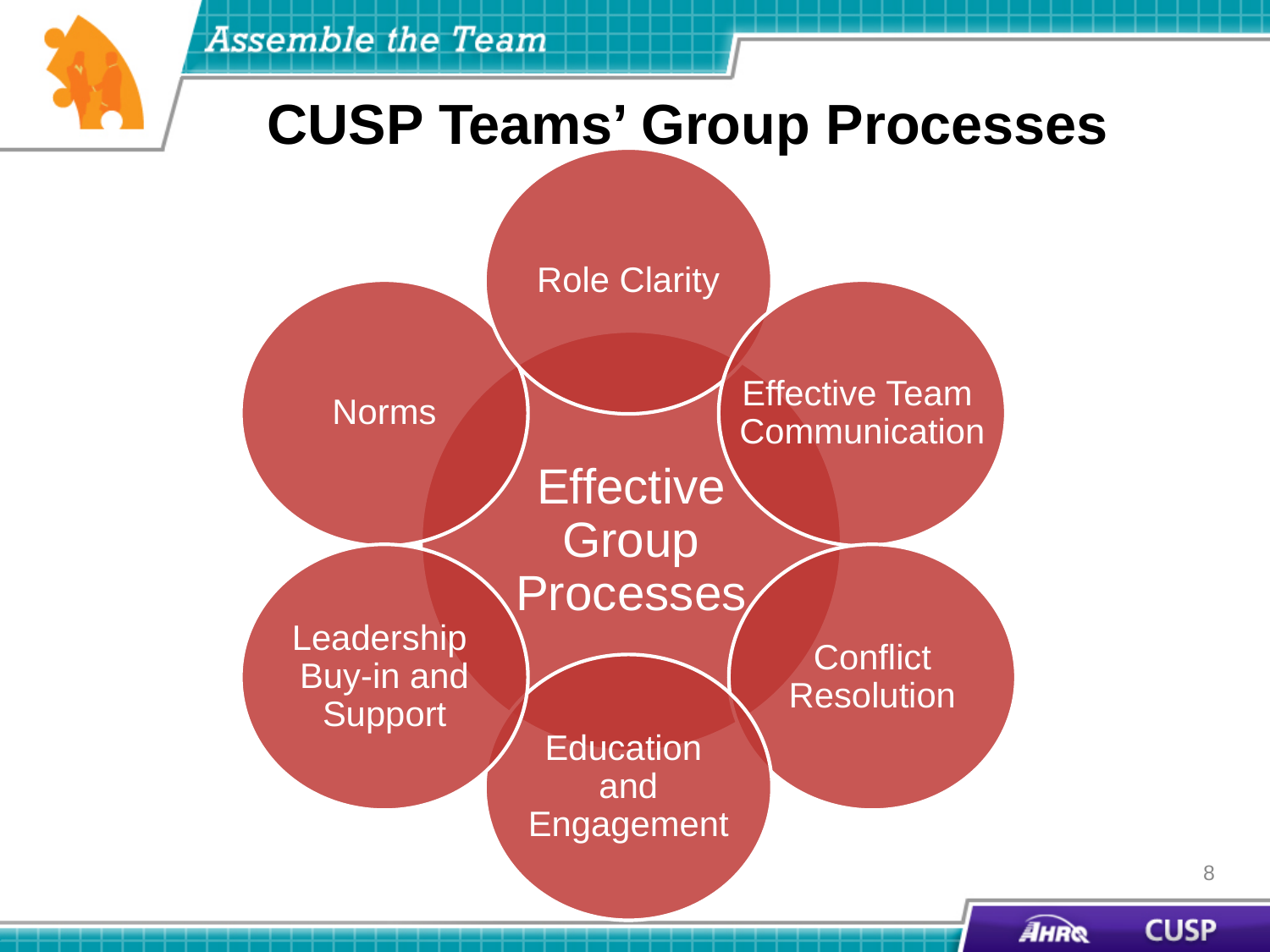

# CUSP Teams’ Group Processes
Role Clarity
Norms
Effective Team
Communication
Effective Group Processes
Leadership
Buy-in and Support
Conflict Resolution
Education
and Engagement
8